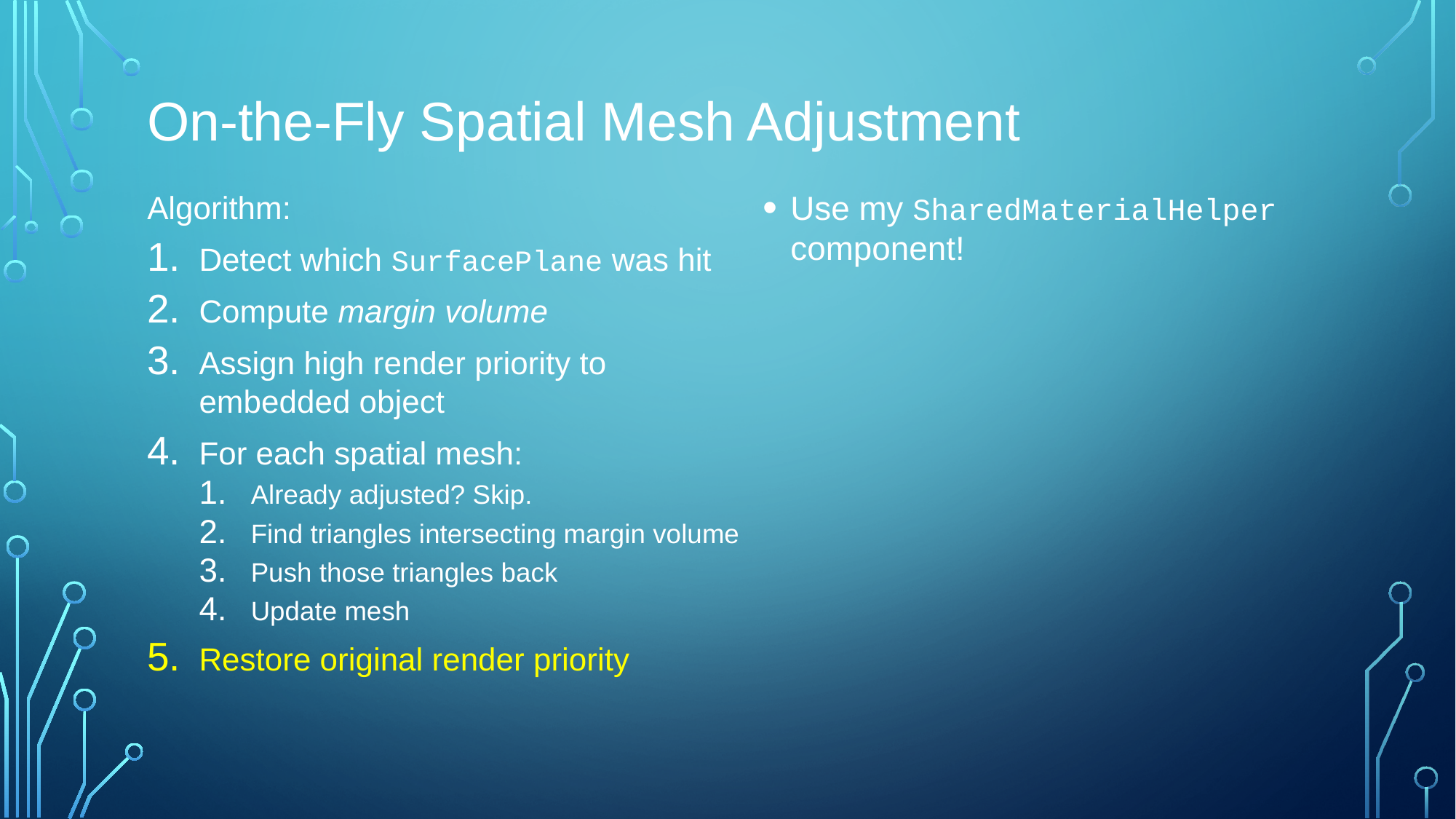

# On-the-Fly Spatial Mesh Adjustment
Algorithm:
Detect which SurfacePlane was hit
Compute margin volume
Assign high render priority to embedded object
For each spatial mesh:
Already adjusted? Skip.
Find triangles intersecting margin volume
Push those triangles back
Update mesh
Restore original render priority

Use my SharedMaterialHelper component!